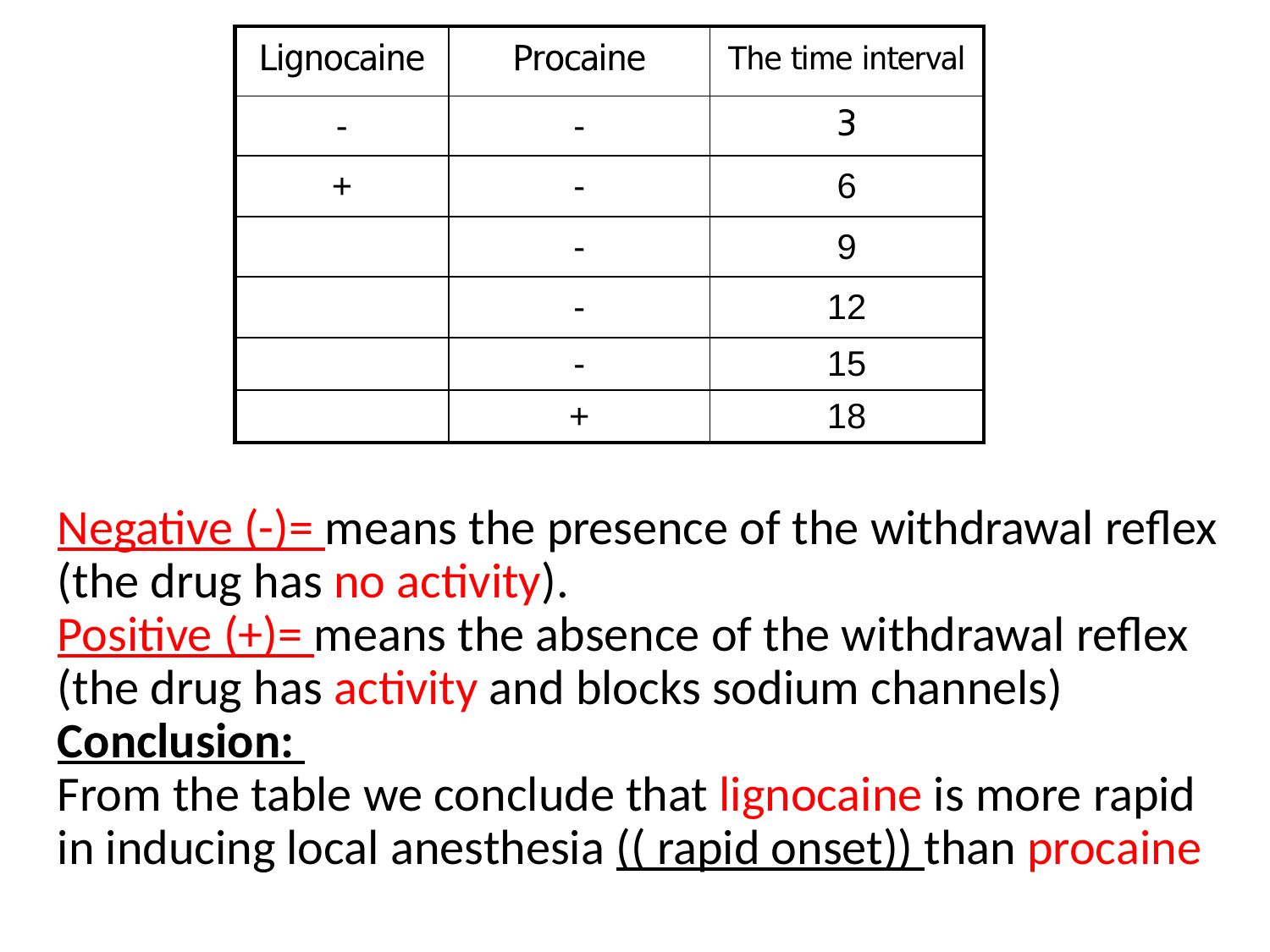

| Lignocaine | Procaine | The time interval |
| --- | --- | --- |
| - | - | 3 |
| + | - | 6 |
|  | - | 9 |
|  | - | 12 |
|  | - | 15 |
|  | + | 18 |
Negative (-)= means the presence of the withdrawal reflex (the drug has no activity).
Positive (+)= means the absence of the withdrawal reflex (the drug has activity and blocks sodium channels)
Conclusion:
From the table we conclude that lignocaine is more rapid in inducing local anesthesia (( rapid onset)) than procaine